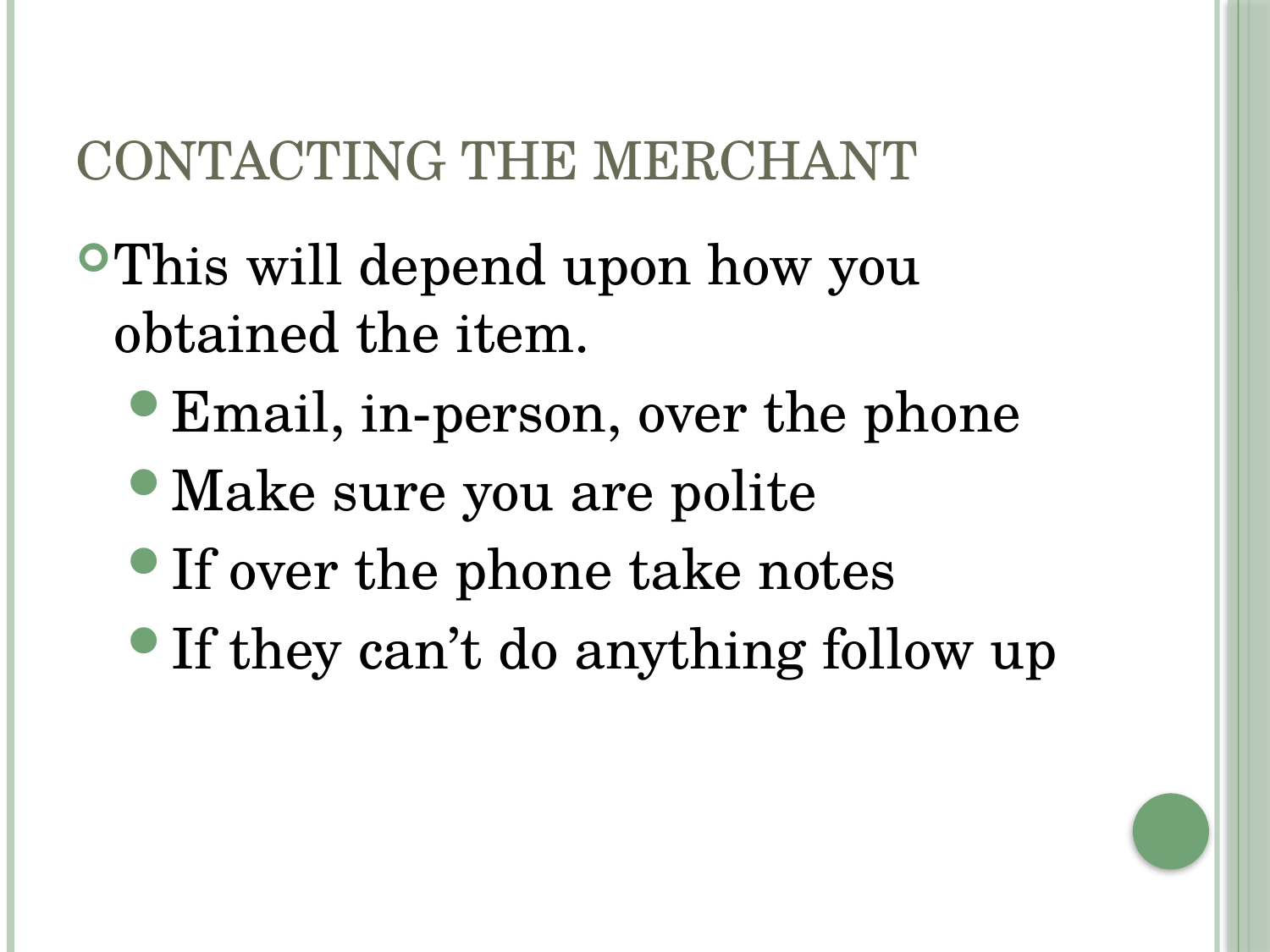

# Contacting the Merchant
This will depend upon how you obtained the item.
Email, in-person, over the phone
Make sure you are polite
If over the phone take notes
If they can’t do anything follow up